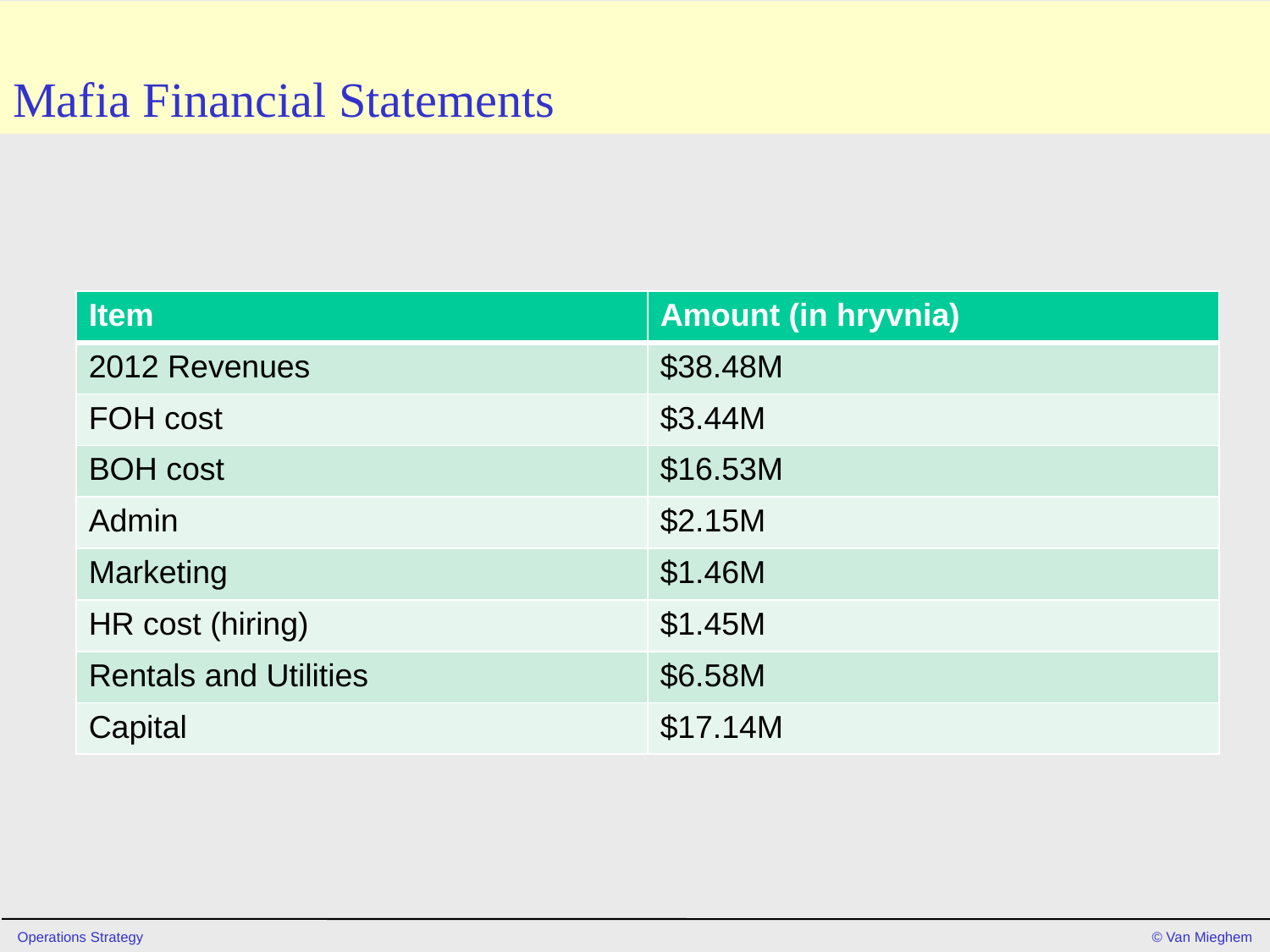

# Mafia Financial Statements
| Item | Amount (in hryvnia) |
| --- | --- |
| 2012 Revenues | $38.48M |
| FOH cost | $3.44M |
| BOH cost | $16.53M |
| Admin | $2.15M |
| Marketing | $1.46M |
| HR cost (hiring) | $1.45M |
| Rentals and Utilities | $6.58M |
| Capital | $17.14M |